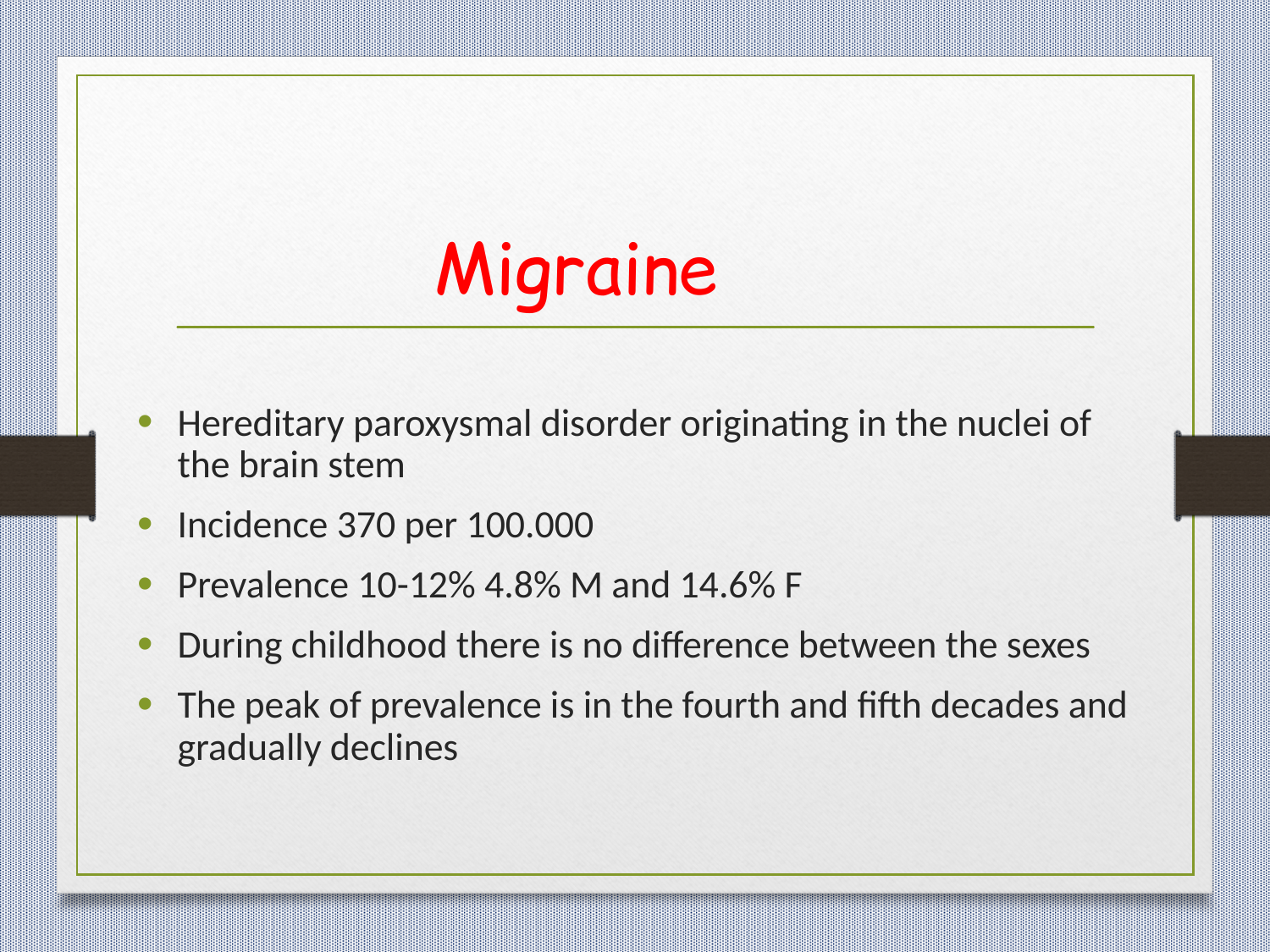

# Migraine
Hereditary paroxysmal disorder originating in the nuclei of the brain stem
Incidence 370 per 100.000
Prevalence 10-12% 4.8% M and 14.6% F
During childhood there is no difference between the sexes
The peak of prevalence is in the fourth and fifth decades and gradually declines